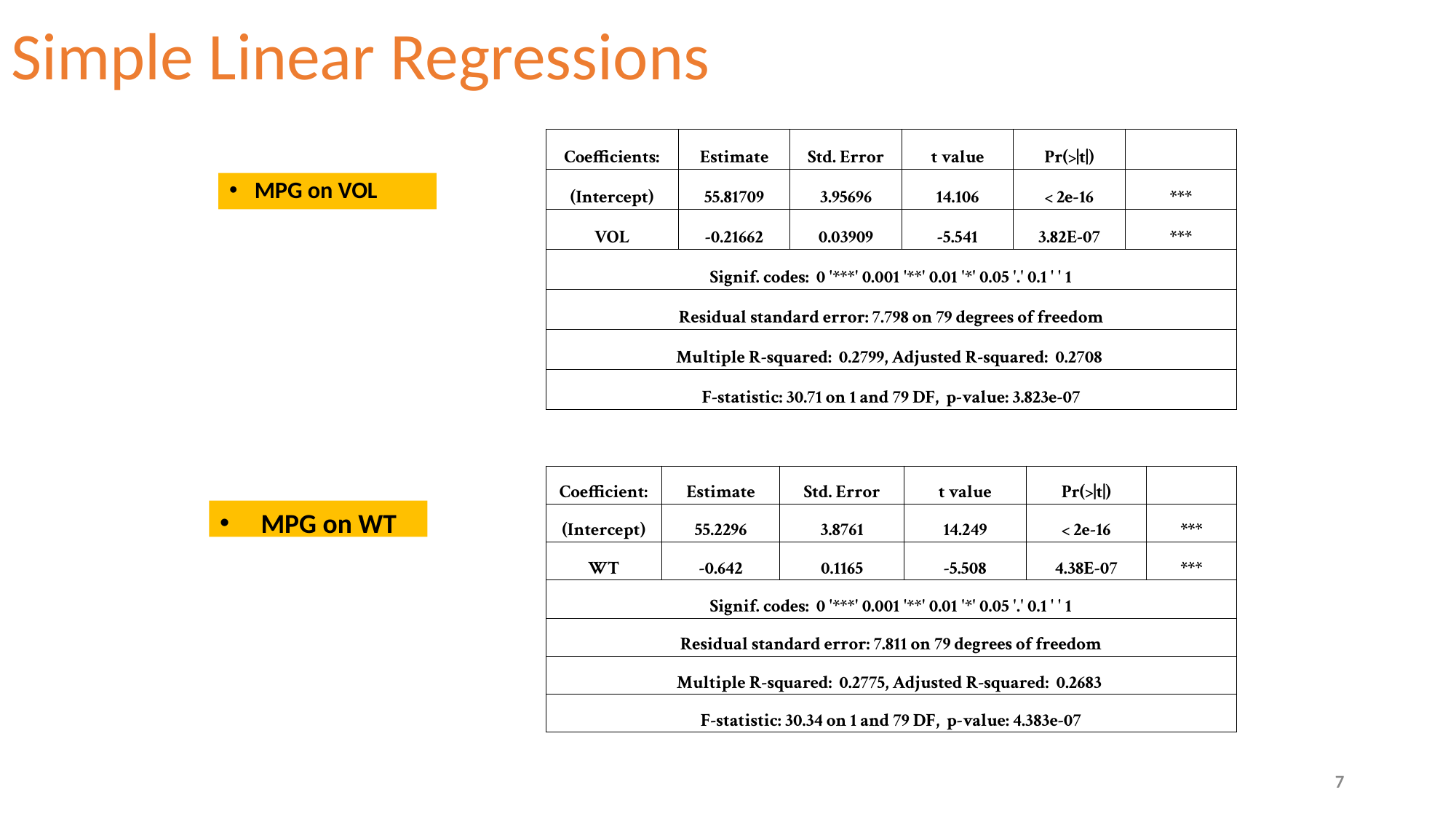

# Simple Linear Regressions
| Coefficients: | Estimate | Std. Error | t value | Pr(>|t|) |  |
| --- | --- | --- | --- | --- | --- |
| (Intercept) | 55.81709 | 3.95696 | 14.106 | < 2e-16 | \*\*\* |
| VOL | -0.21662 | 0.03909 | -5.541 | 3.82E-07 | \*\*\* |
| Signif. codes: 0 '\*\*\*' 0.001 '\*\*' 0.01 '\*' 0.05 '.' 0.1 ' ' 1 |  |  |  |  |  |
| Residual standard error: 7.798 on 79 degrees of freedom |  |  |  |  |  |
| Multiple R-squared: 0.2799, Adjusted R-squared: 0.2708 |  |  |  |  |  |
| F-statistic: 30.71 on 1 and 79 DF, p-value: 3.823e-07 |  |  |  |  |  |
MPG on VOL
| Coefficient: | Estimate | Std. Error | t value | Pr(>|t|) |  |
| --- | --- | --- | --- | --- | --- |
| (Intercept) | 55.2296 | 3.8761 | 14.249 | < 2e-16 | \*\*\* |
| WT | -0.642 | 0.1165 | -5.508 | 4.38E-07 | \*\*\* |
| Signif. codes: 0 '\*\*\*' 0.001 '\*\*' 0.01 '\*' 0.05 '.' 0.1 ' ' 1 |  |  |  |  |  |
| Residual standard error: 7.811 on 79 degrees of freedom |  |  |  |  |  |
| Multiple R-squared: 0.2775, Adjusted R-squared: 0.2683 |  |  |  |  |  |
| F-statistic: 30.34 on 1 and 79 DF, p-value: 4.383e-07 |  |  |  |  |  |
MPG on WT
7